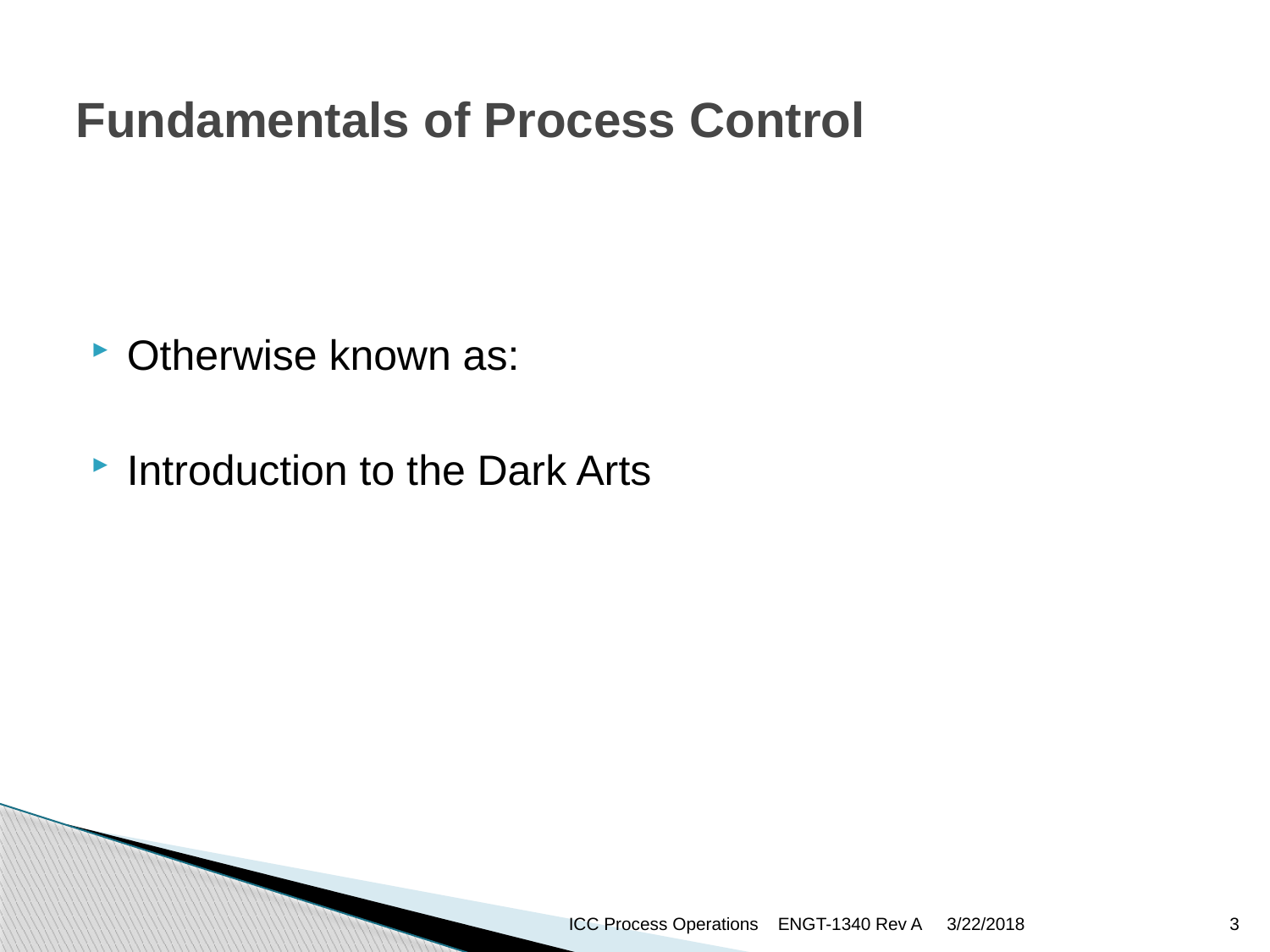

# Fundamentals of Process Control

Otherwise known as:

Introduction to the Dark Arts
ICC Process Operations    ENGT-1340 Rev A
3/22/2018
3